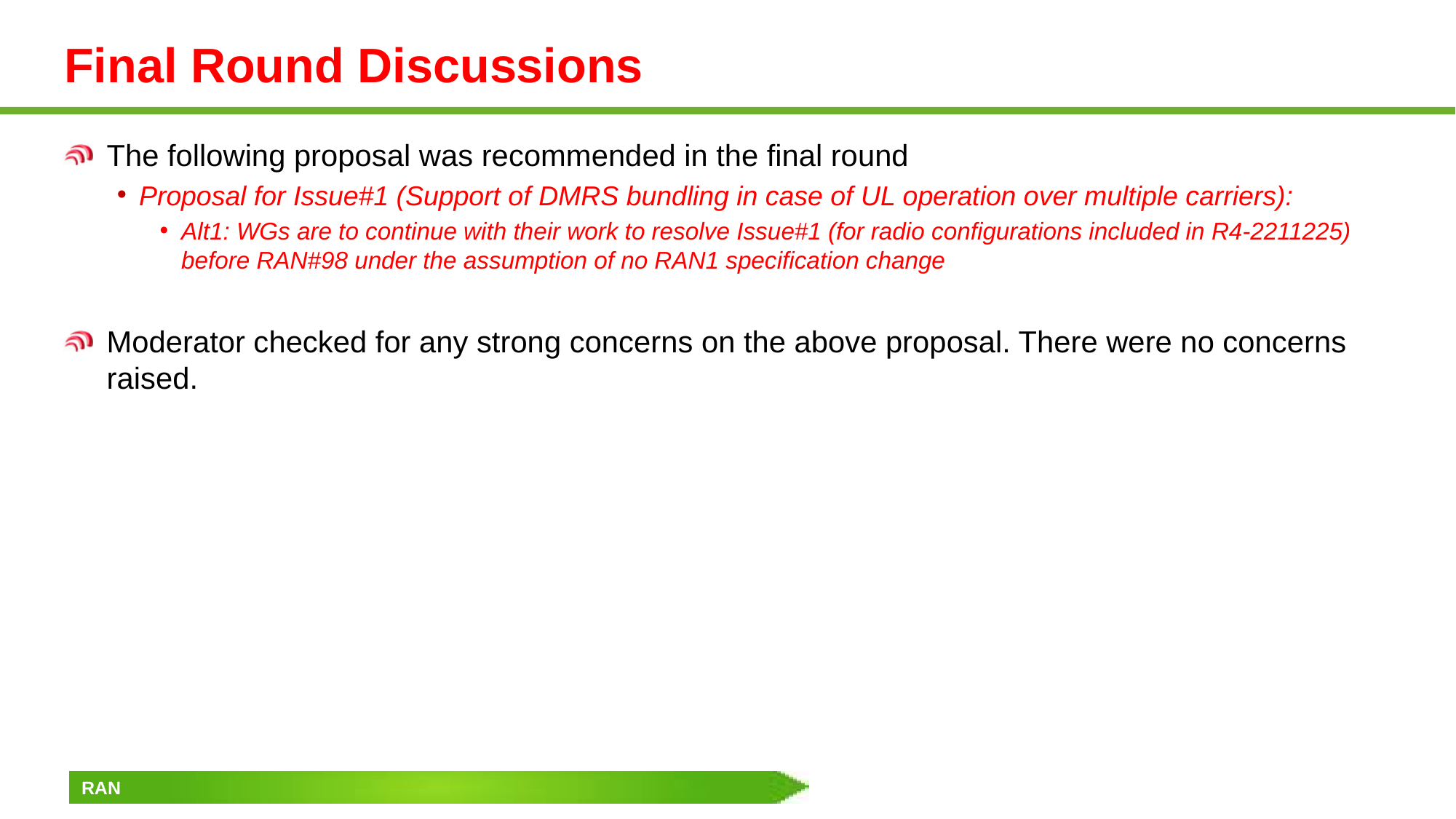

# Final Round Discussions
The following proposal was recommended in the final round
Proposal for Issue#1 (Support of DMRS bundling in case of UL operation over multiple carriers):
Alt1: WGs are to continue with their work to resolve Issue#1 (for radio configurations included in R4-2211225) before RAN#98 under the assumption of no RAN1 specification change

Moderator checked for any strong concerns on the above proposal. There were no concerns raised.